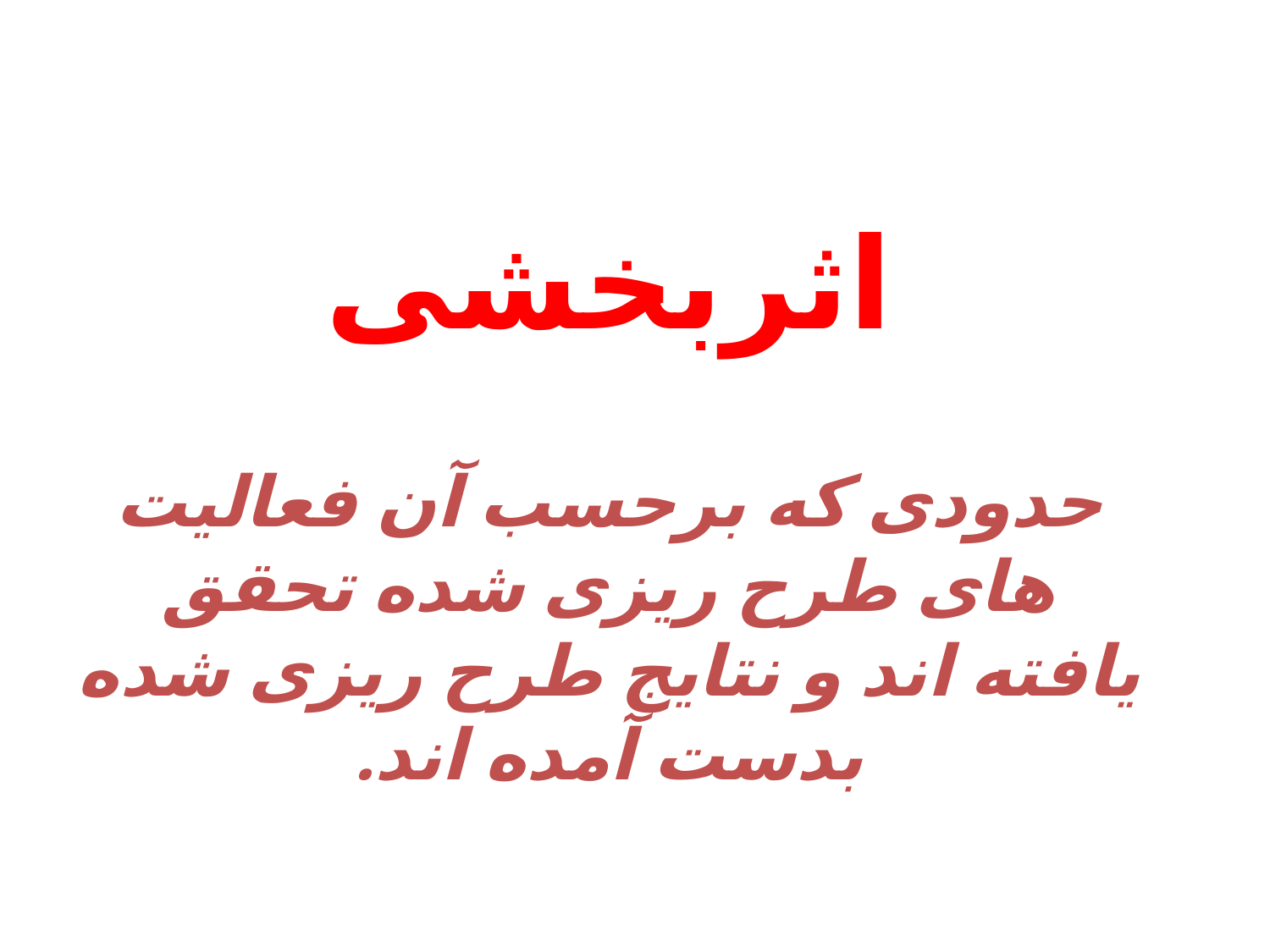

# اثربخشی حدودی که برحسب آن فعالیت های طرح ریزی شده تحقق یافته اند و نتایج طرح ریزی شده بدست آمده اند.